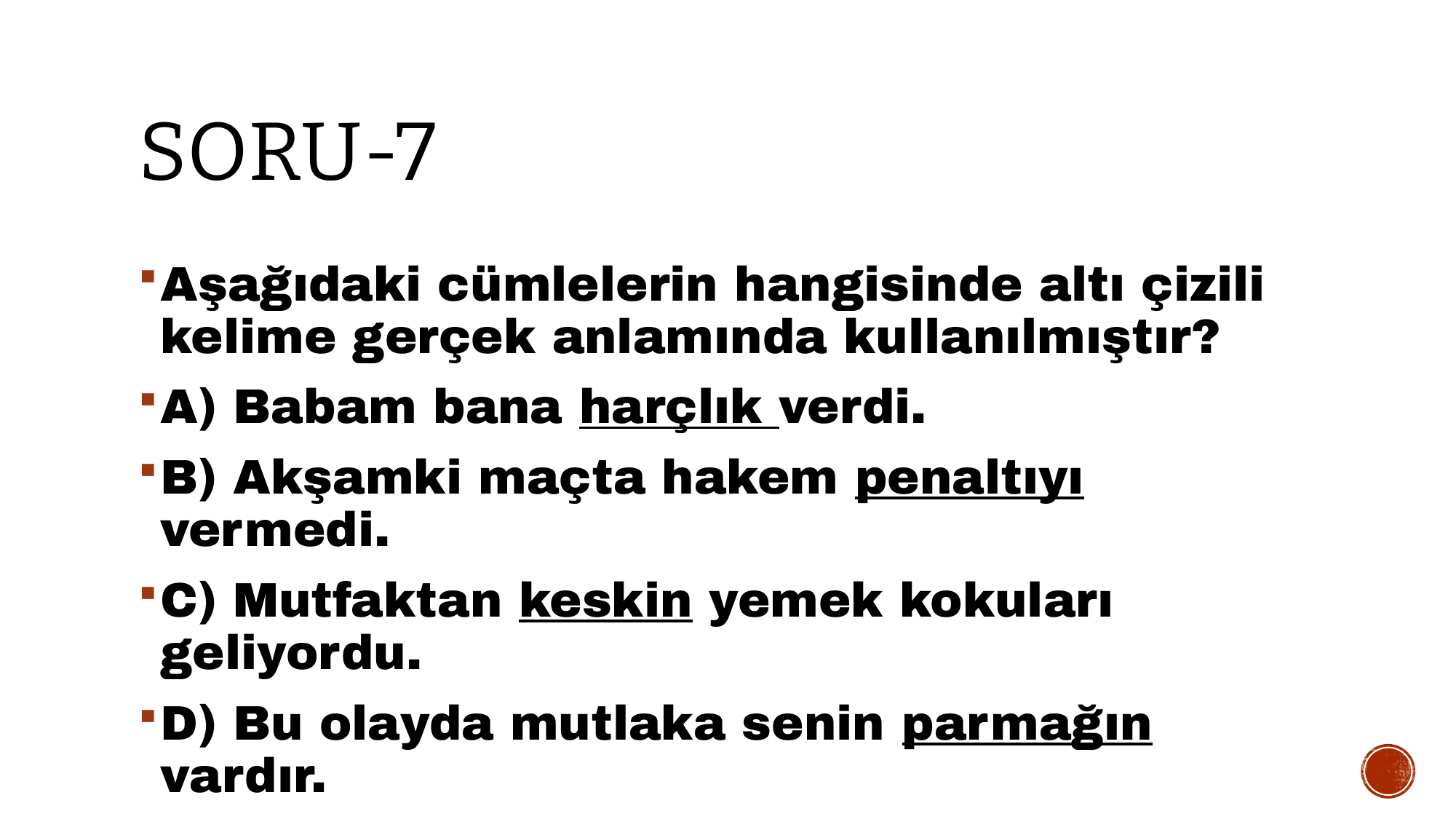

# Soru-7
Aşağıdaki cümlelerin hangisinde altı çizili kelime gerçek anlamında kullanılmıştır?
A) Babam bana harçlık verdi.
B) Akşamki maçta hakem penaltıyı vermedi.
C) Mutfaktan keskin yemek kokuları geliyordu.
D) Bu olayda mutlaka senin parmağın vardır.